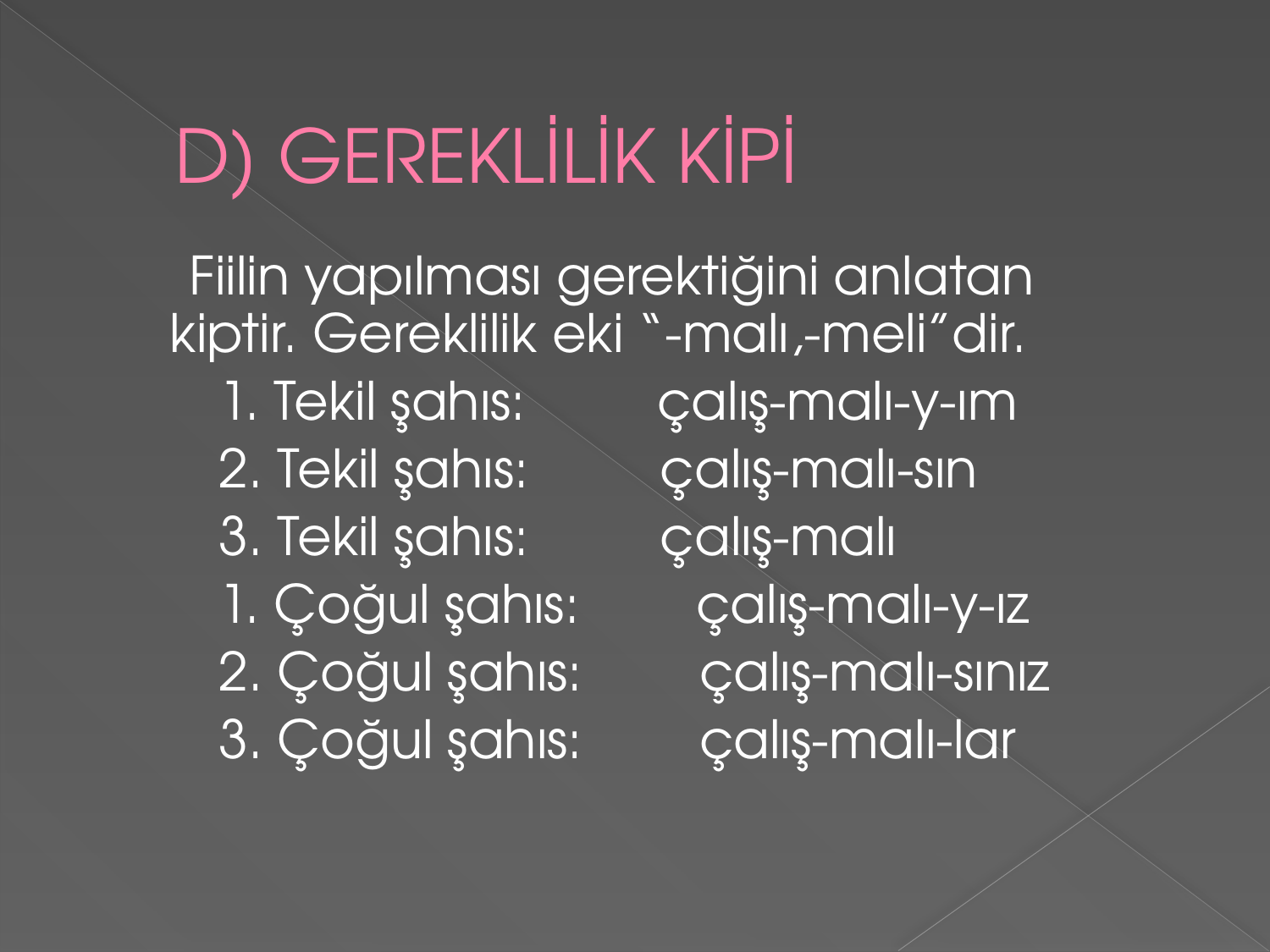

# D) GEREKLİLİK KİPİ
     Fiilin yapılması gerektiğini anlatan kiptir. Gereklilik eki “-malı,-meli”dir.
       1. Tekil şahıs:         çalış-malı-y-ım
       2. Tekil şahıs:         çalış-malı-sın
       3. Tekil şahıs:         çalış-malı
       1. Çoğul şahıs:        çalış-malı-y-ız
       2. Çoğul şahıs:        çalış-malı-sınız
       3. Çoğul şahıs:        çalış-malı-lar